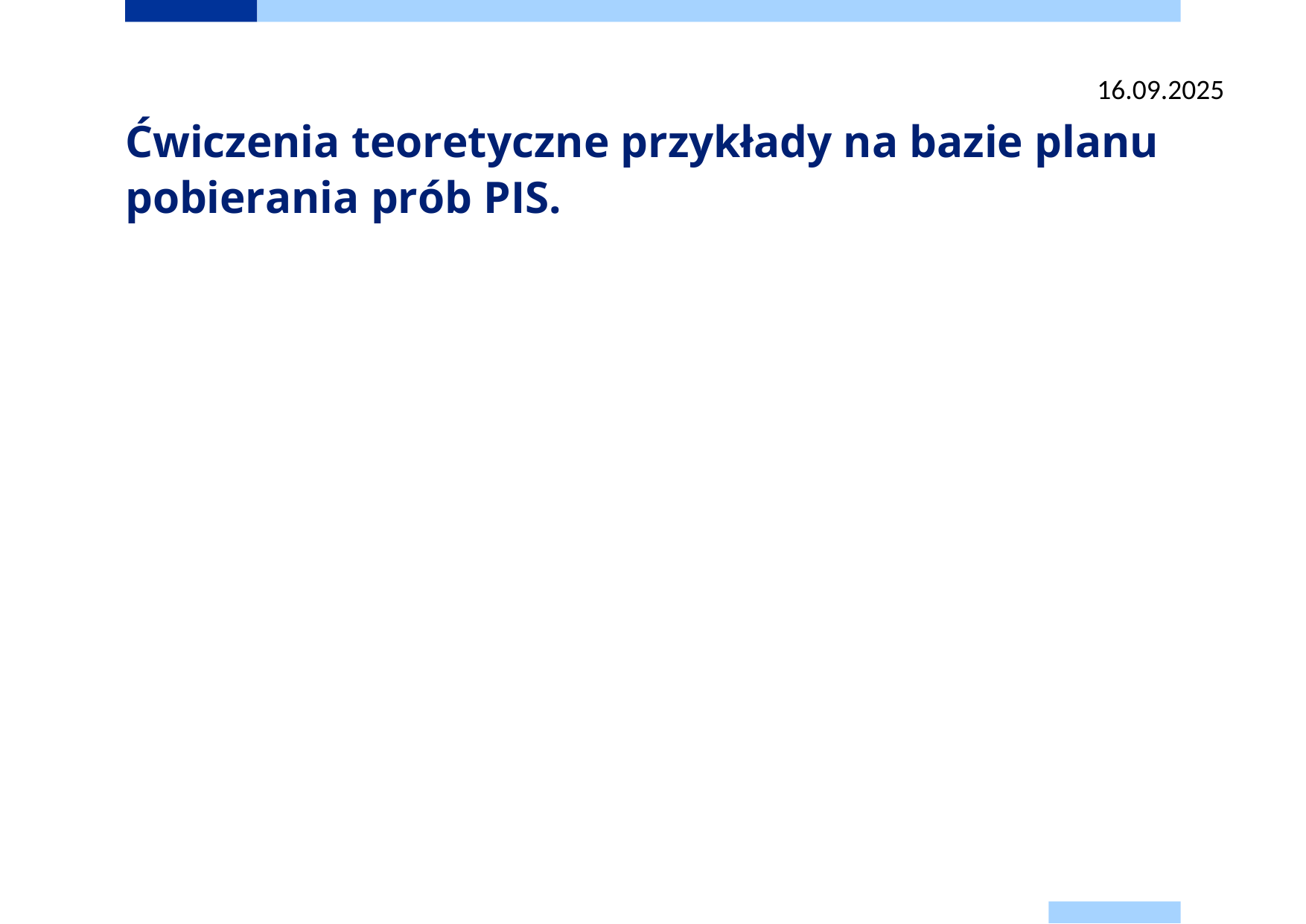

16.09.2025
# Ćwiczenia teoretyczne przykłady na bazie planu pobierania prób PIS.